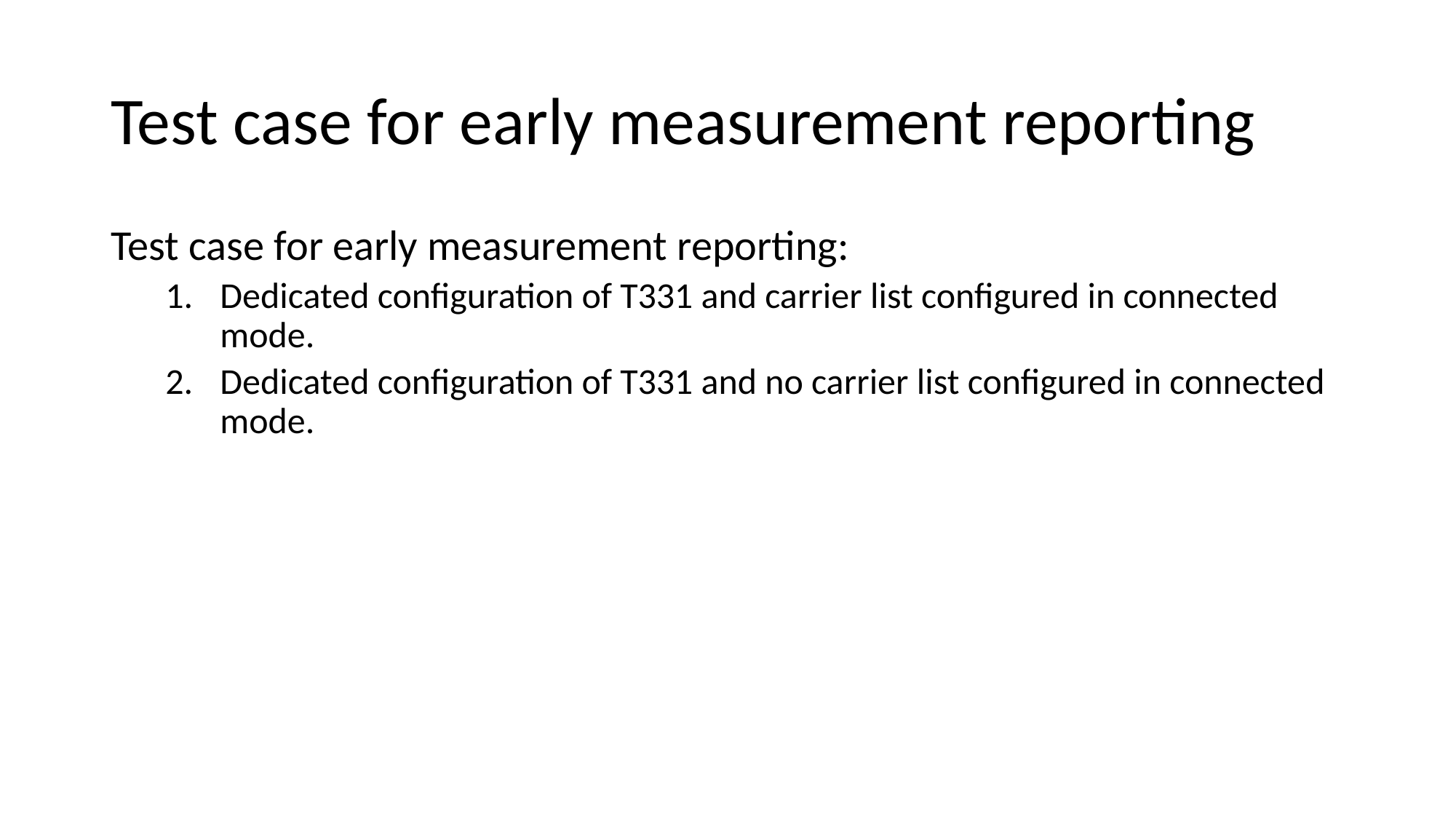

# Test case for early measurement reporting
Test case for early measurement reporting:
Dedicated configuration of T331 and carrier list configured in connected mode.
Dedicated configuration of T331 and no carrier list configured in connected mode.